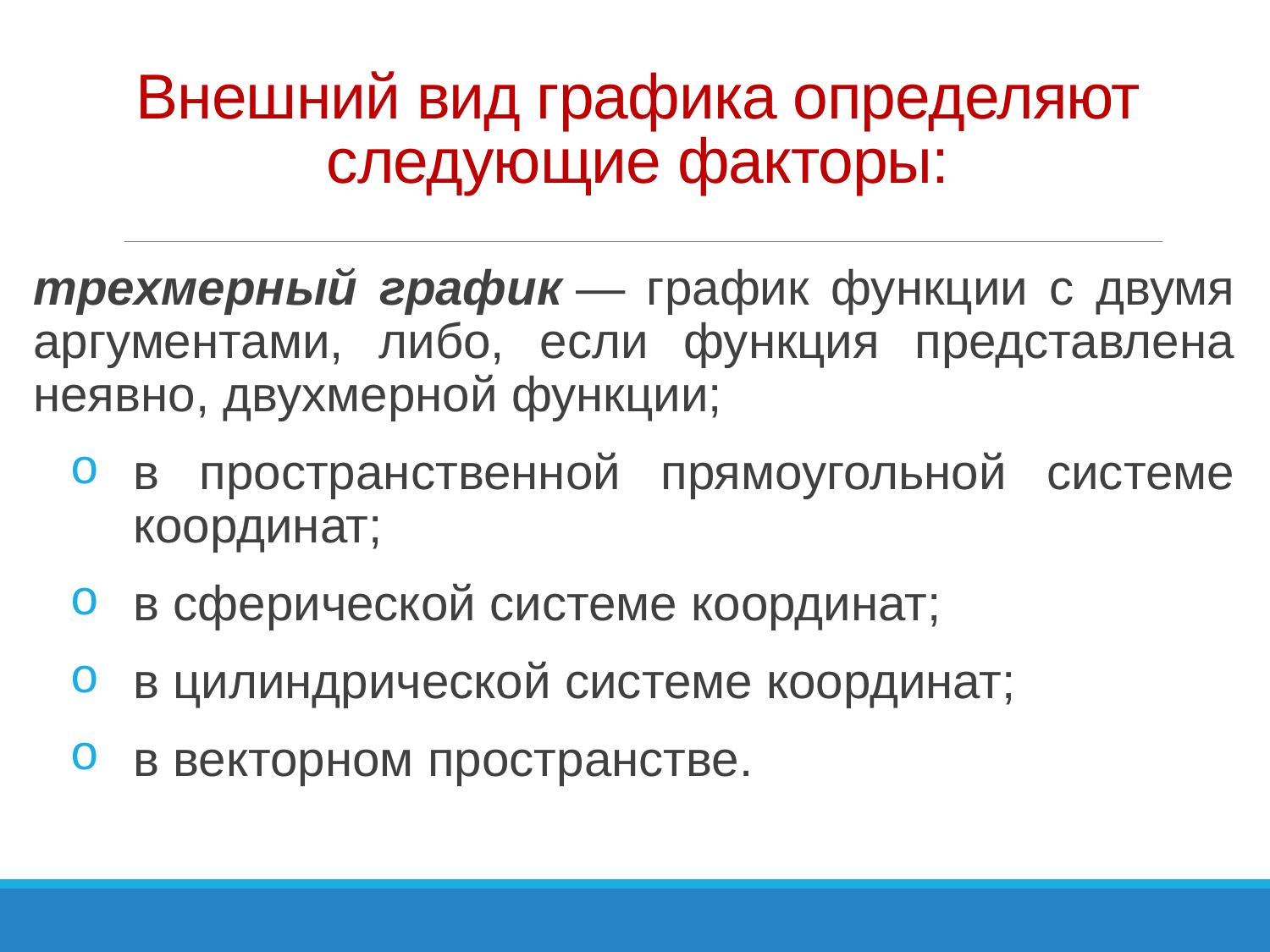

# Внешний вид графика определяют следующие факторы:
трехмерный график — график функции с двумя аргументами, либо, если функция представлена неявно, двухмерной функции;
в пространственной прямоугольной системе координат;
в сферической системе координат;
в цилиндрической системе координат;
в векторном пространстве.